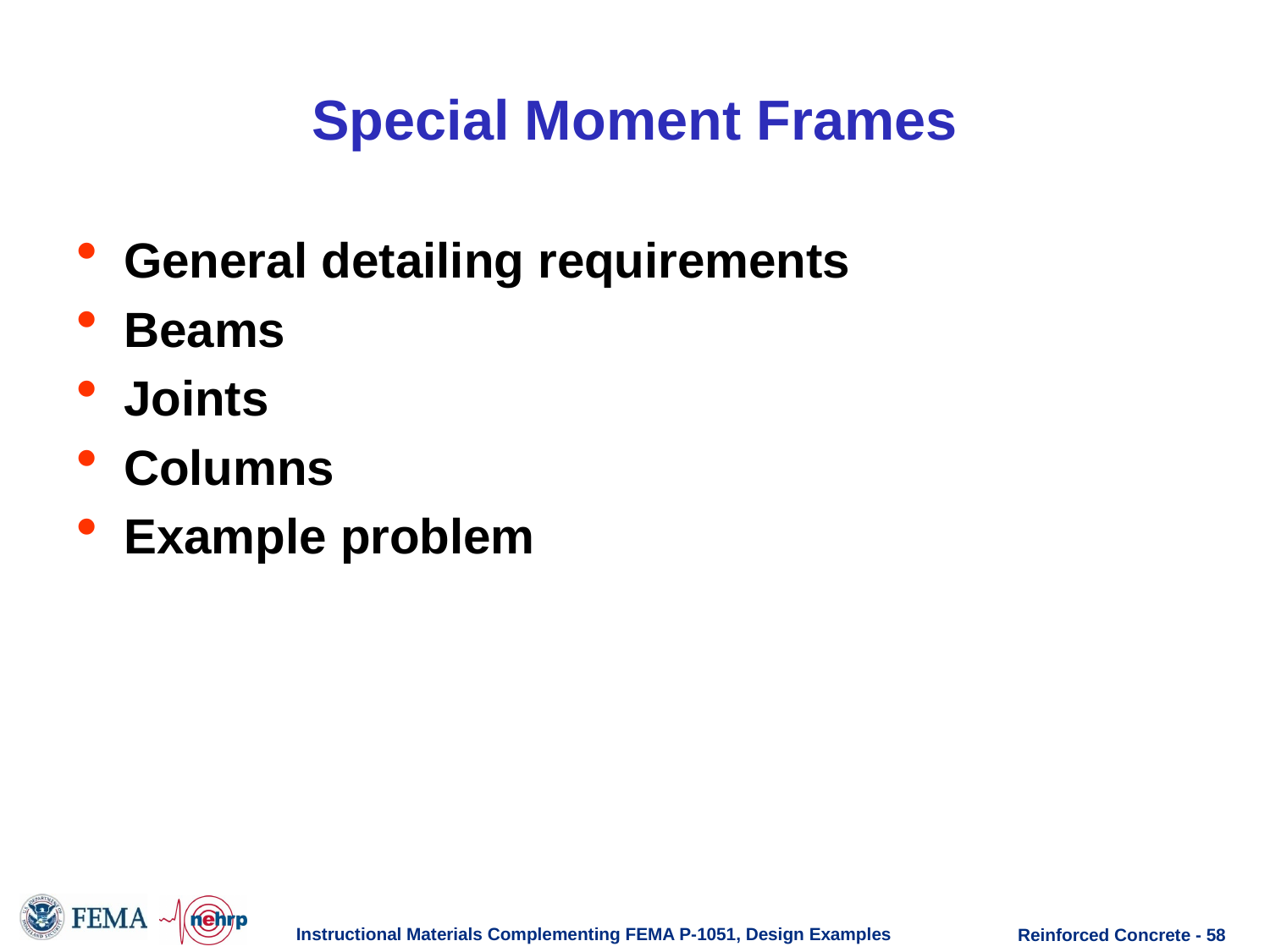

# Special Moment Frames
General detailing requirements
Beams
Joints
Columns
Example problem
Instructional Materials Complementing FEMA P-1051, Design Examples